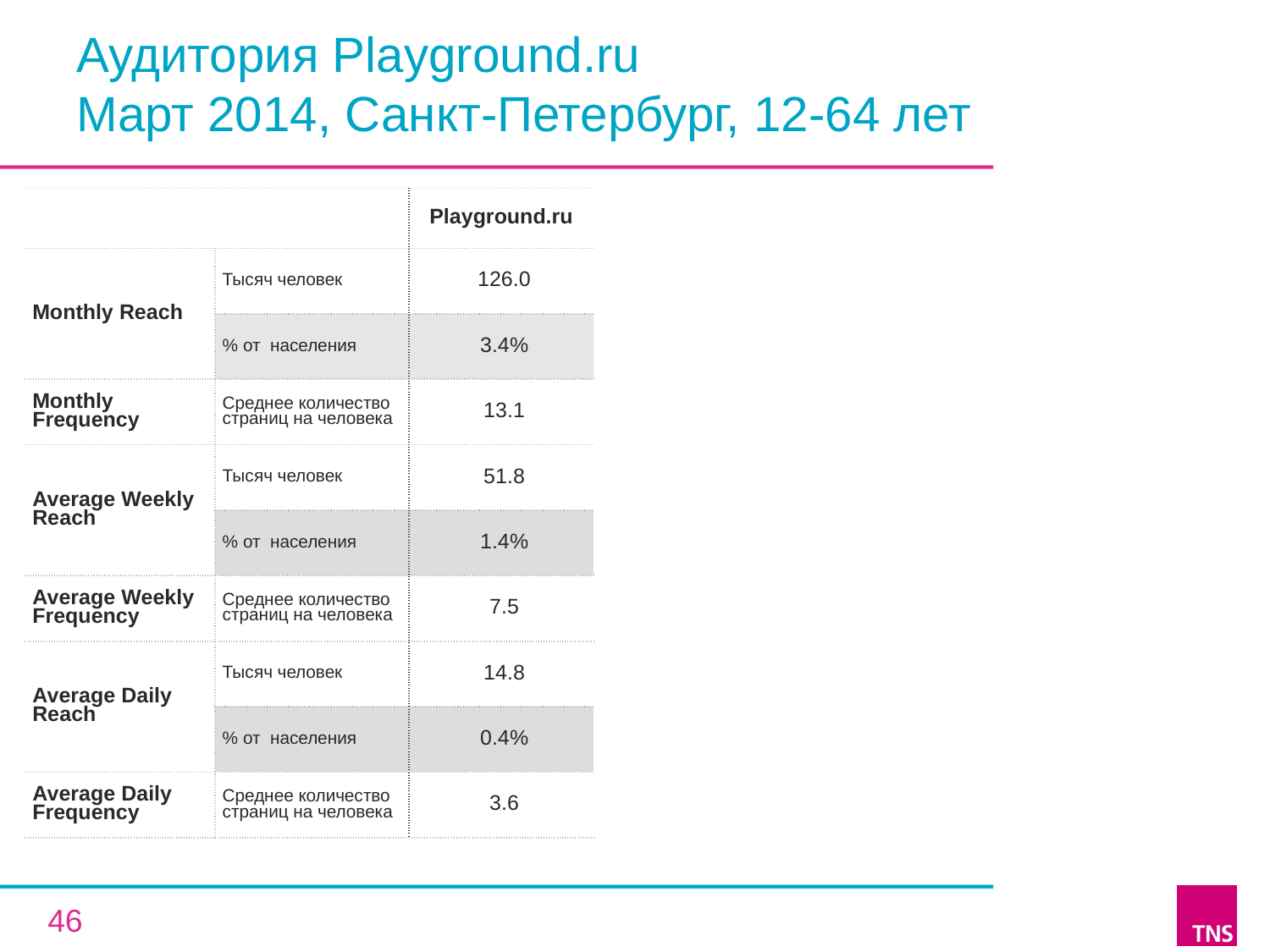

# Аудитория Playground.ru Март 2014, Санкт-Петербург, 12-64 лет
|  |  | Playground.ru |
| --- | --- | --- |
| Monthly Reach | Тысяч человек | 126.0 |
|  | % от населения | 3.4% |
| Monthly Frequency | Среднее количество страниц на человека | 13.1 |
| Average Weekly Reach | Тысяч человек | 51.8 |
|  | % от населения | 1.4% |
| Average Weekly Frequency | Среднее количество страниц на человека | 7.5 |
| Average Daily Reach | Тысяч человек | 14.8 |
|  | % от населения | 0.4% |
| Average Daily Frequency | Среднее количество страниц на человека | 3.6 |

46